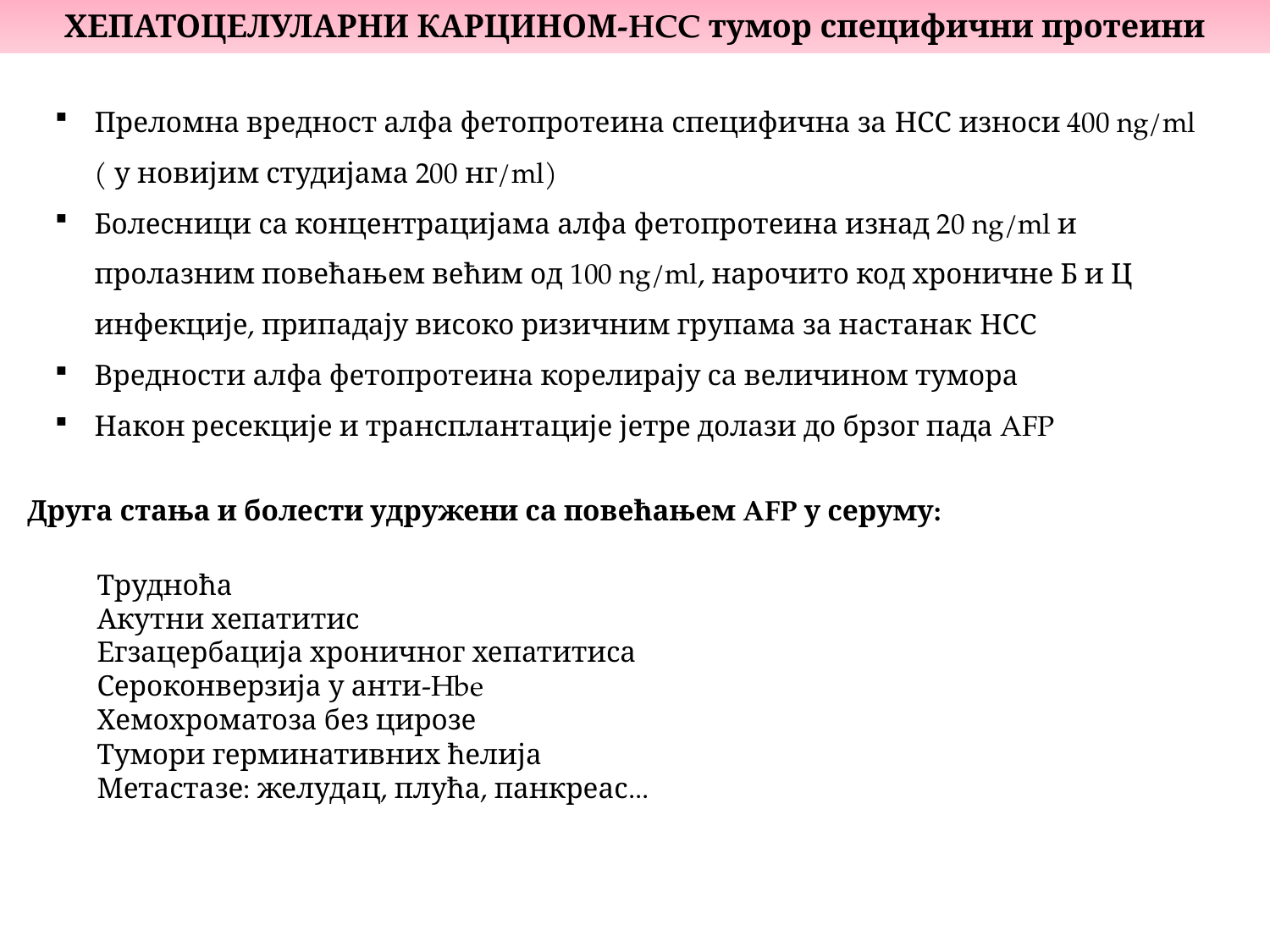

ХЕПАТОЦЕЛУЛАРНИ КАРЦИНОМ-HCC тумор специфични протеини
Преломна вредност алфа фетопротеина специфична за НСС износи 400 ng/ml ( у новијим студијама 200 нг/ml)
Болесници са концентрацијама алфа фетопротеина изнад 20 ng/ml и пролазним повећањем већим од 100 ng/ml, нарочито код хроничне Б и Ц инфекције, припадају високо ризичним групама за настанак НСС
Вредности алфа фетопротеина корелирају са величином тумора
Након ресекције и трансплантације јетре долази до брзог пада AFP
Друга стања и болести удружени са повећањем AFP у серуму:
Трудноћа
Акутни хепатитис
Егзацербација хроничног хепатитиса
Сероконверзија у анти-Hbe
Хемохроматоза без цирозе
Тумори герминативних ћелија
Метастазе: желудац, плућа, панкреас...